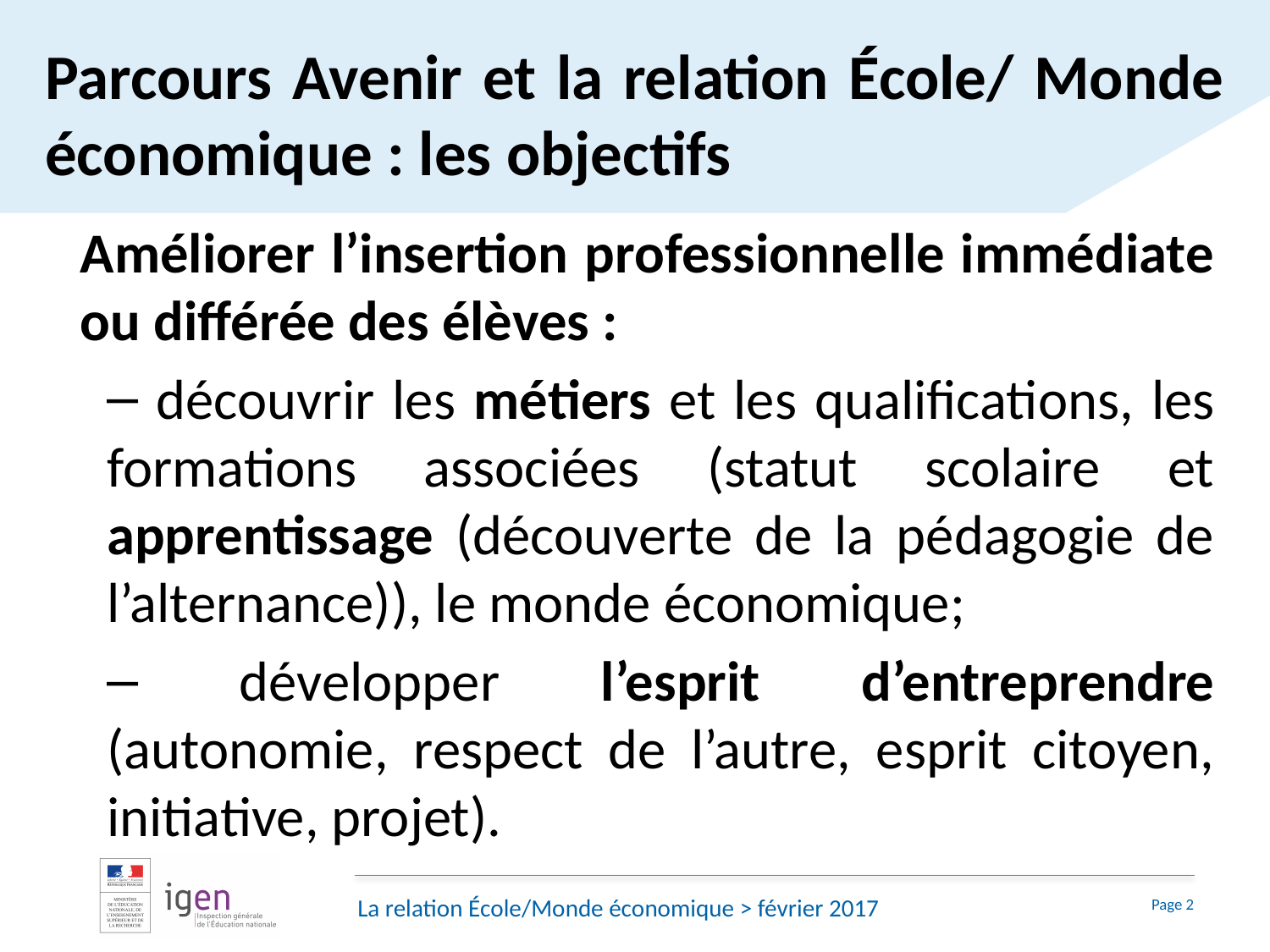

# Parcours Avenir et la relation École/ Monde économique : les objectifs
Améliorer l’insertion professionnelle immédiate ou différée des élèves :
 découvrir les métiers et les qualifications, les formations associées (statut scolaire et apprentissage (découverte de la pédagogie de l’alternance)), le monde économique;
 développer l’esprit d’entreprendre (autonomie, respect de l’autre, esprit citoyen, initiative, projet).